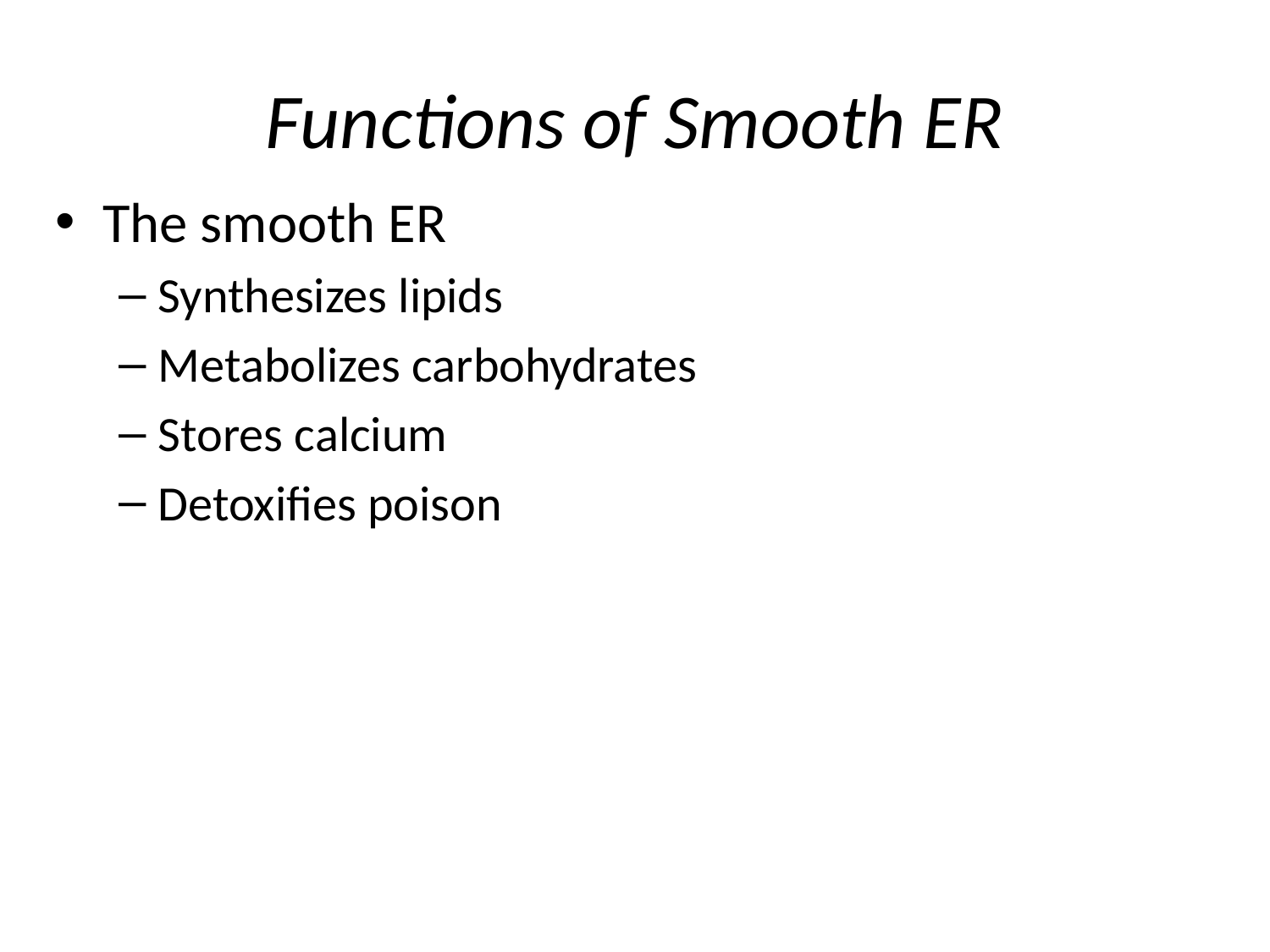

# Functions of Smooth ER
The smooth ER
Synthesizes lipids
Metabolizes carbohydrates
Stores calcium
Detoxifies poison